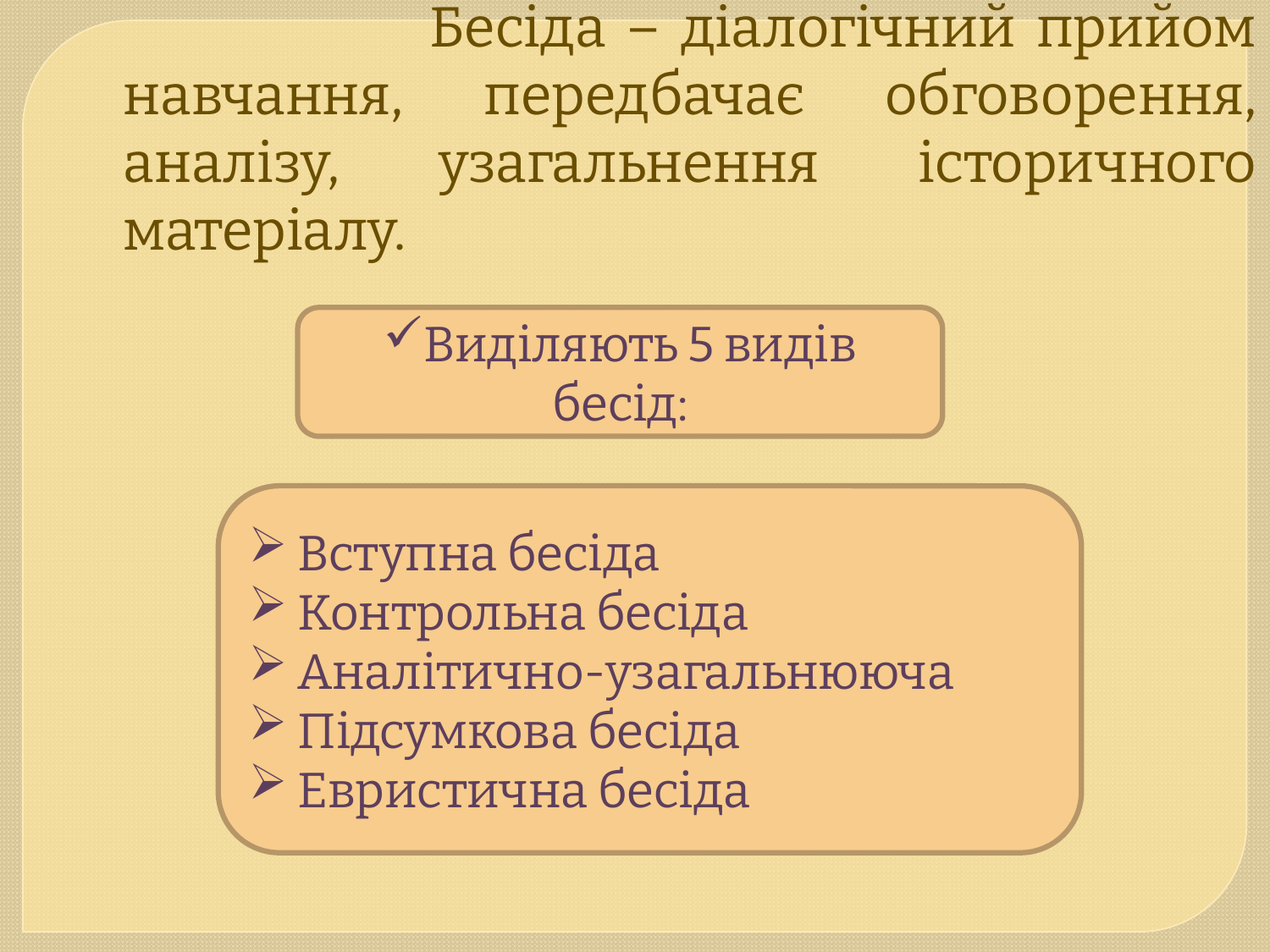

Бесіда – діалогічний прийом навчання, передбачає обговорення, аналізу, узагальнення історичного матеріалу.
Виділяють 5 видів бесід:
 Вступна бесіда
 Контрольна бесіда
 Аналітично-узагальнююча
 Підсумкова бесіда
 Евристична бесіда